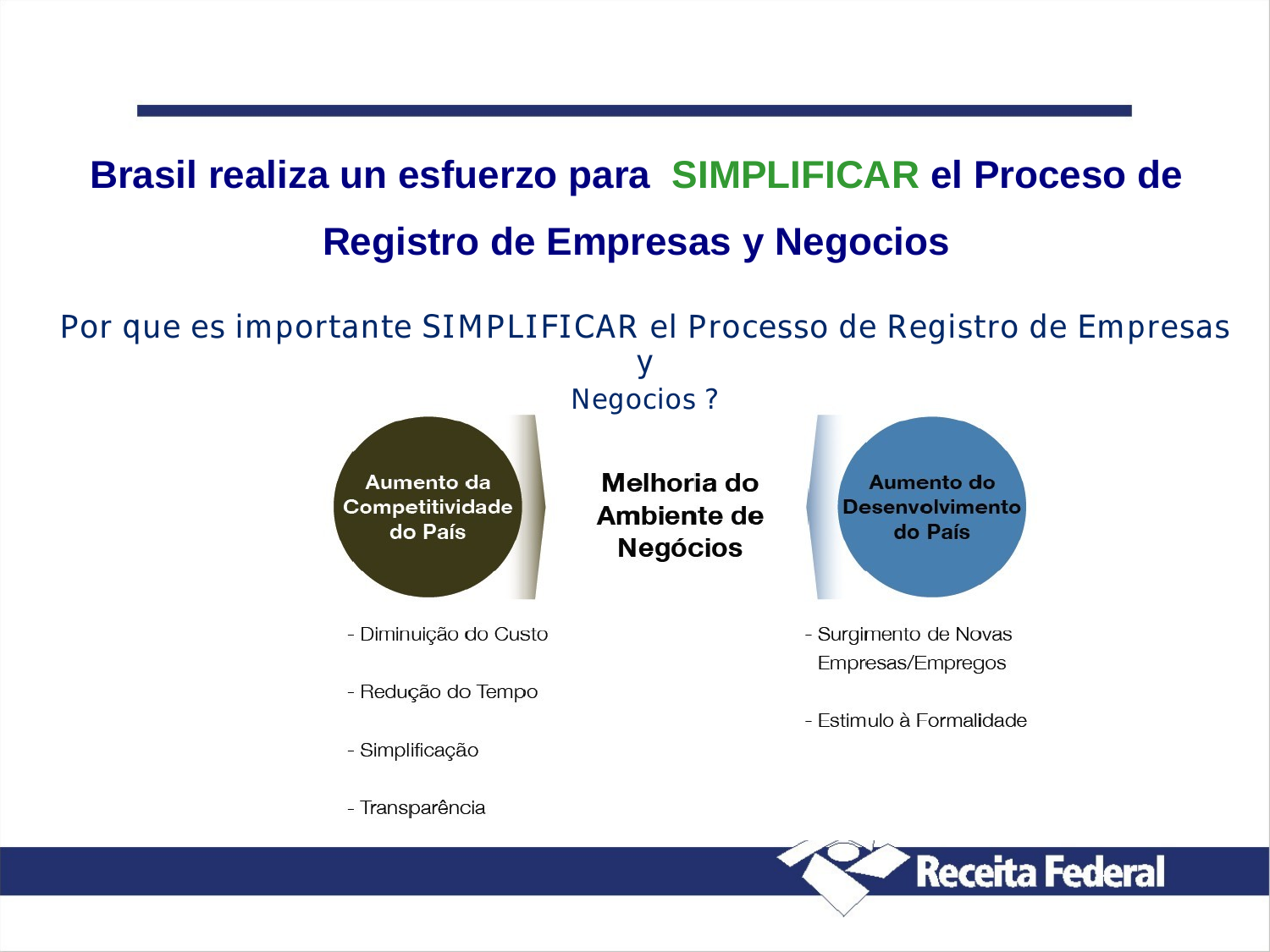

Brasil realiza un esfuerzo para  SIMPLIFICAR el Proceso de
Registro de Empresas y Negocios
Por que es importante SIMPLIFICAR el Processo de Registro de Empresas y
Negocios ?